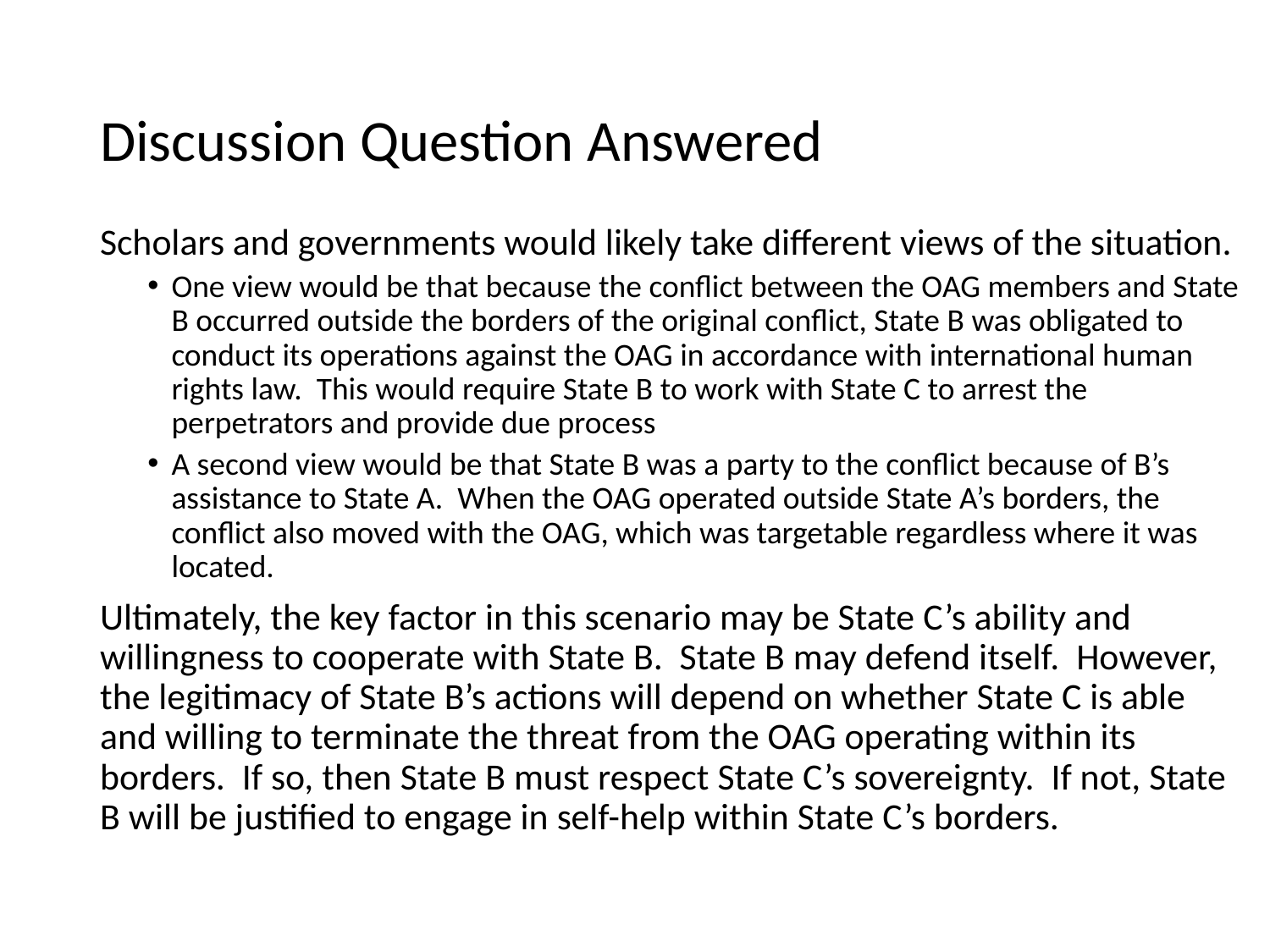

# Discussion Question Answered
Scholars and governments would likely take different views of the situation.
One view would be that because the conflict between the OAG members and State B occurred outside the borders of the original conflict, State B was obligated to conduct its operations against the OAG in accordance with international human rights law.  This would require State B to work with State C to arrest the perpetrators and provide due process
A second view would be that State B was a party to the conflict because of B’s assistance to State A.  When the OAG operated outside State A’s borders, the conflict also moved with the OAG, which was targetable regardless where it was located.
Ultimately, the key factor in this scenario may be State C’s ability and willingness to cooperate with State B.  State B may defend itself.  However, the legitimacy of State B’s actions will depend on whether State C is able and willing to terminate the threat from the OAG operating within its borders.  If so, then State B must respect State C’s sovereignty.  If not, State B will be justified to engage in self-help within State C’s borders.